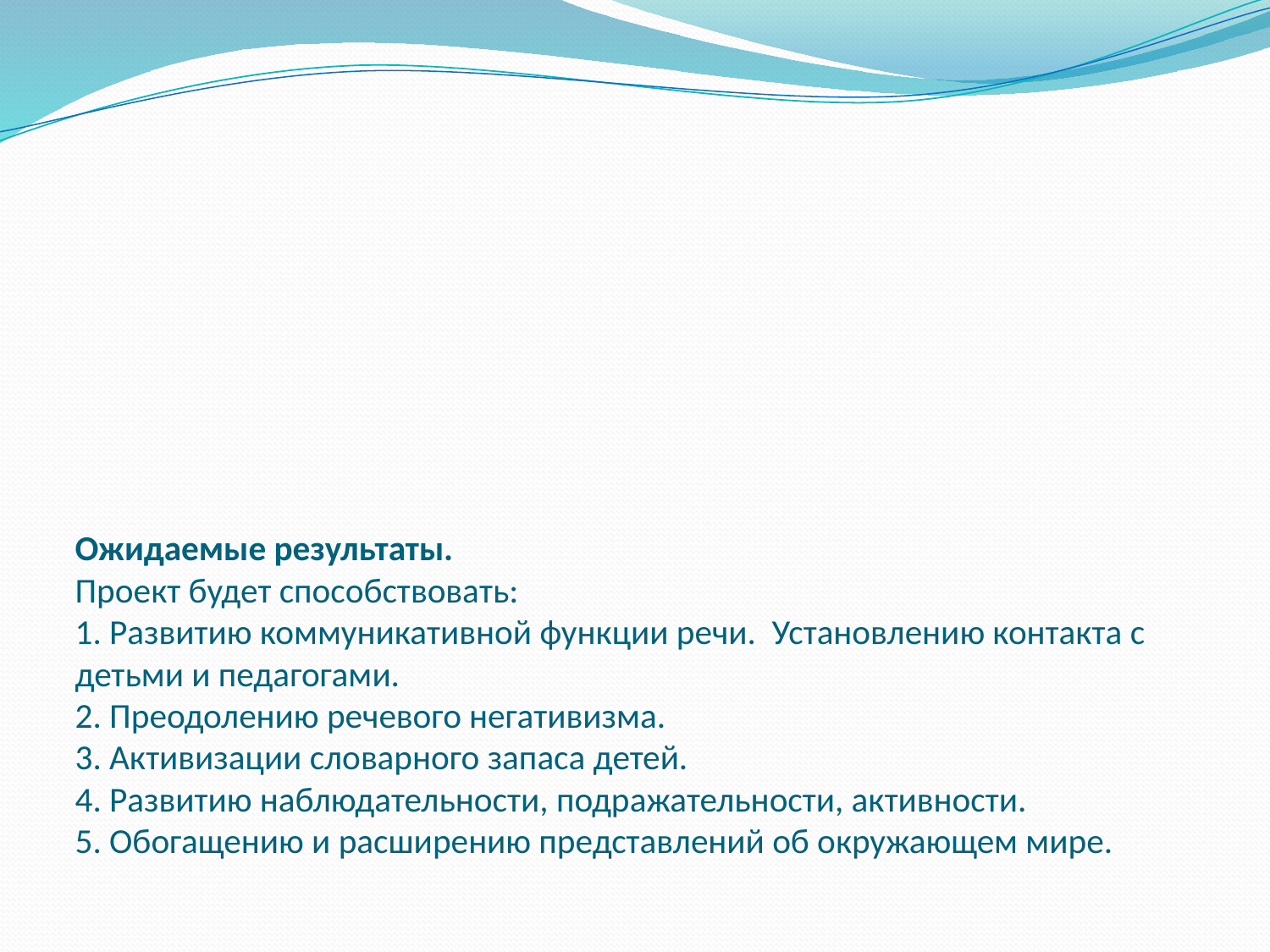

# Ожидаемые результаты. Проект будет способствовать: 1. Развитию коммуникативной функции речи.  Установлению контакта с детьми и педагогами. 2. Преодолению речевого негативизма. 3. Активизации словарного запаса детей. 4. Развитию наблюдательности, подражательности, активности. 5. Обогащению и расширению представлений об окружающем мире.